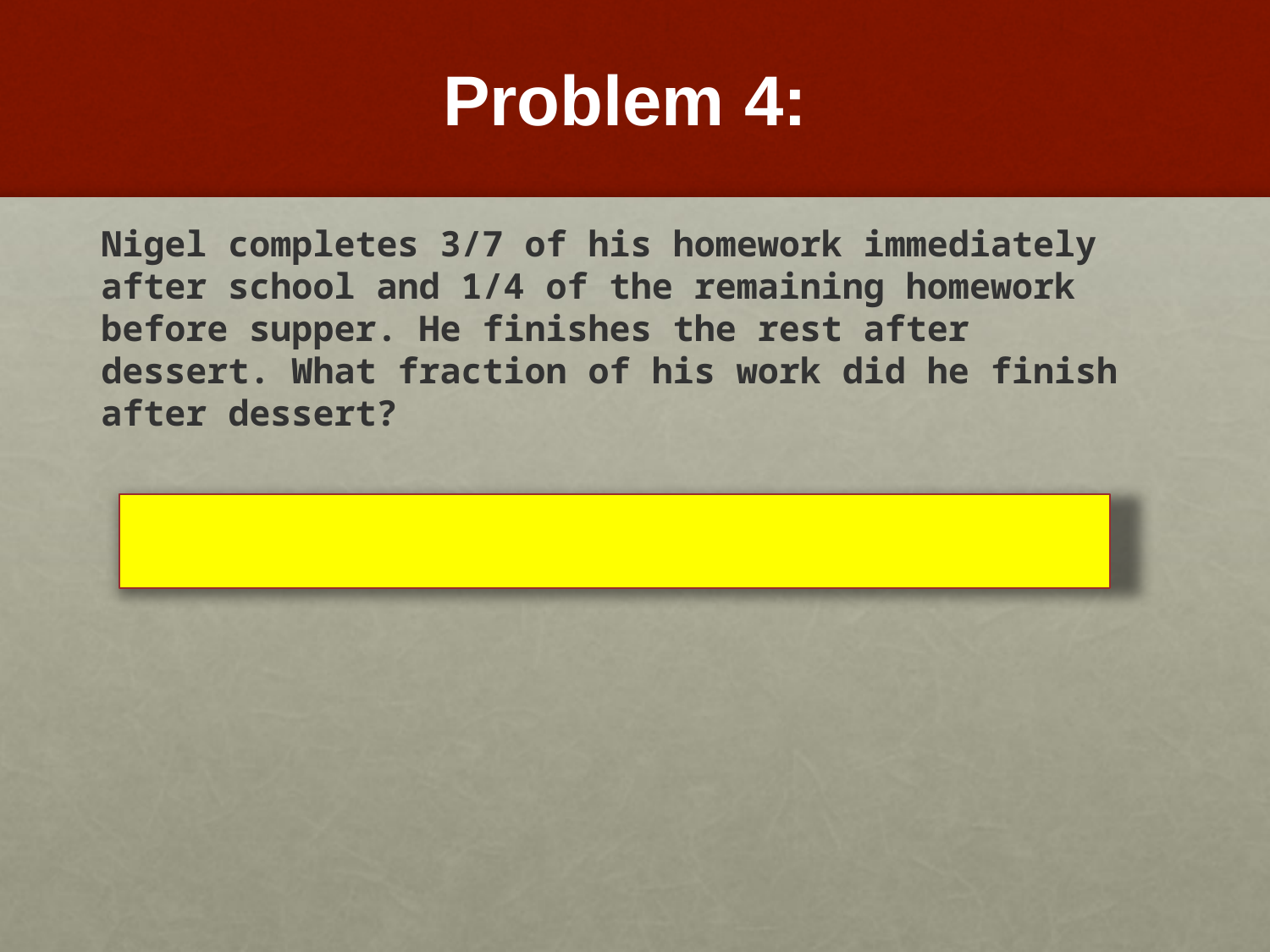

Problem 4:
# Nigel completes 3/7 of his homework immediately after school and 1/4 of the remaining homework before supper. He finishes the rest after dessert. What fraction of his work did he finish after dessert?